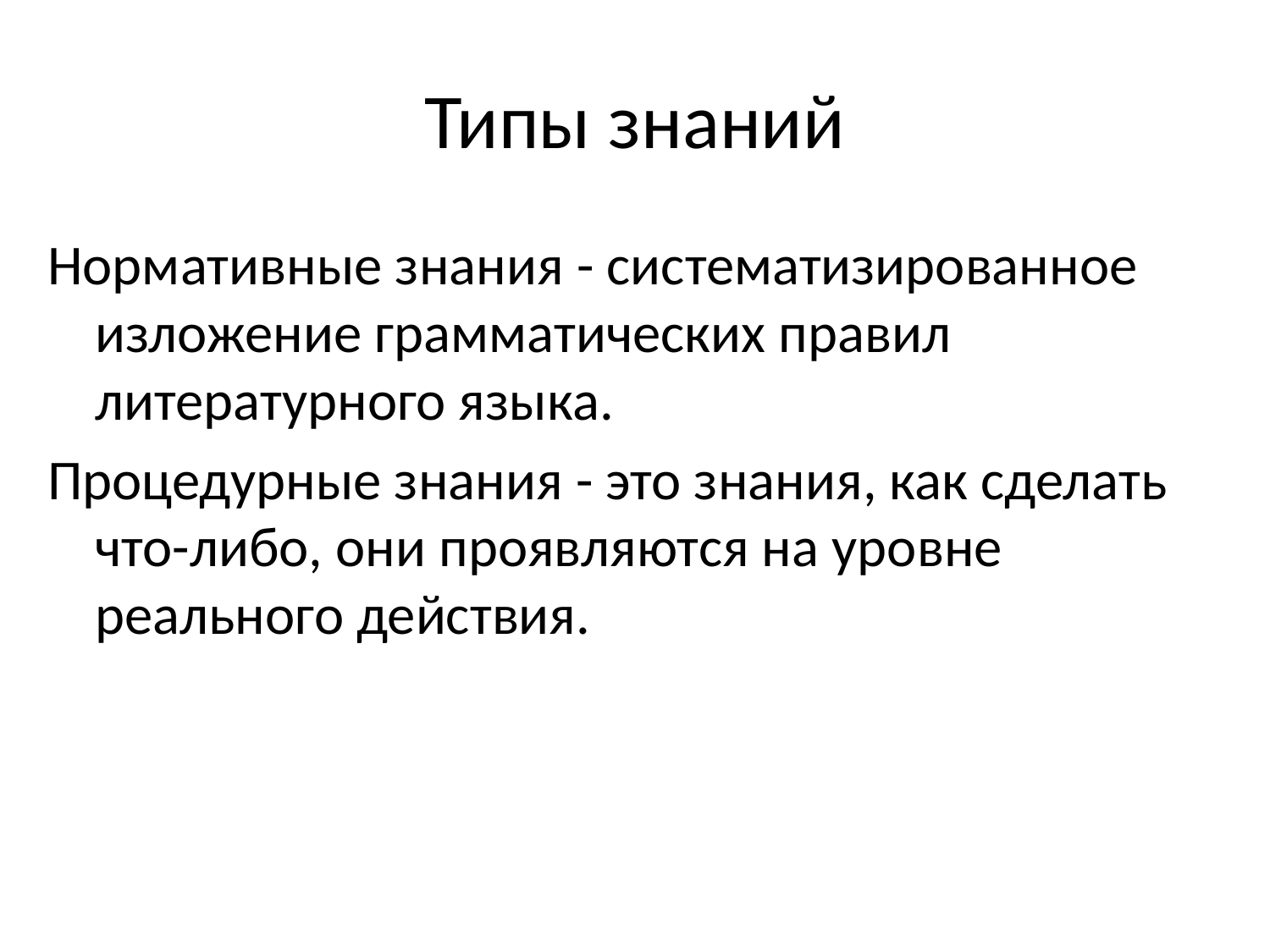

# Типы знаний
Нормативные знания - систематизированное изложение грамматических правил литературного языка.
Процедурные знания - это знания, как сделать что-либо, они проявляются на уровне реального действия.